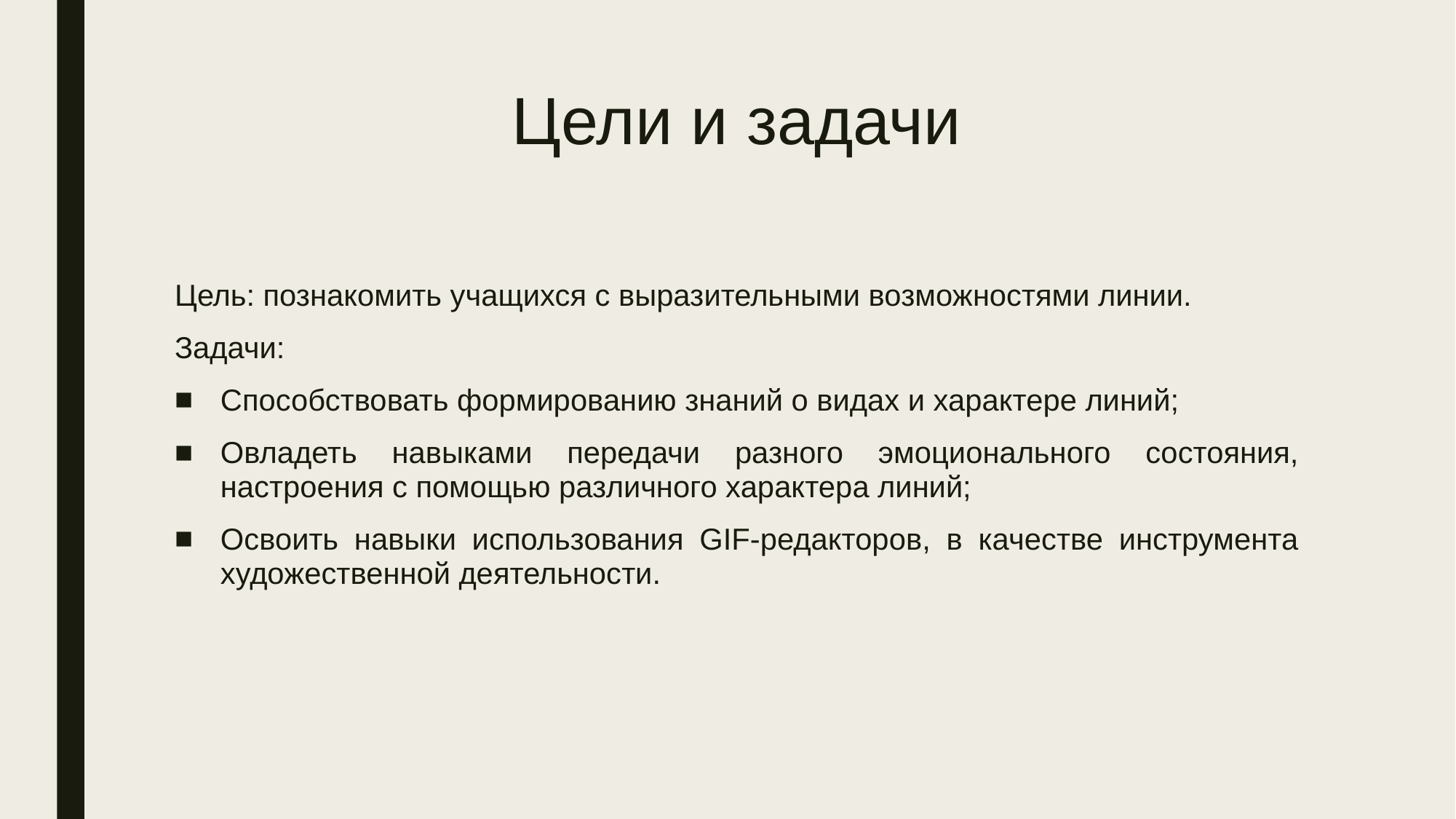

# Цели и задачи
Цель: познакомить учащихся с выразительными возможностями линии.
Задачи:
Способствовать формированию знаний о видах и характере линий;
Овладеть навыками передачи разного эмоционального состояния, настроения с помощью различного характера линий;
Освоить навыки использования GIF-редакторов, в качестве инструмента художественной деятельности.